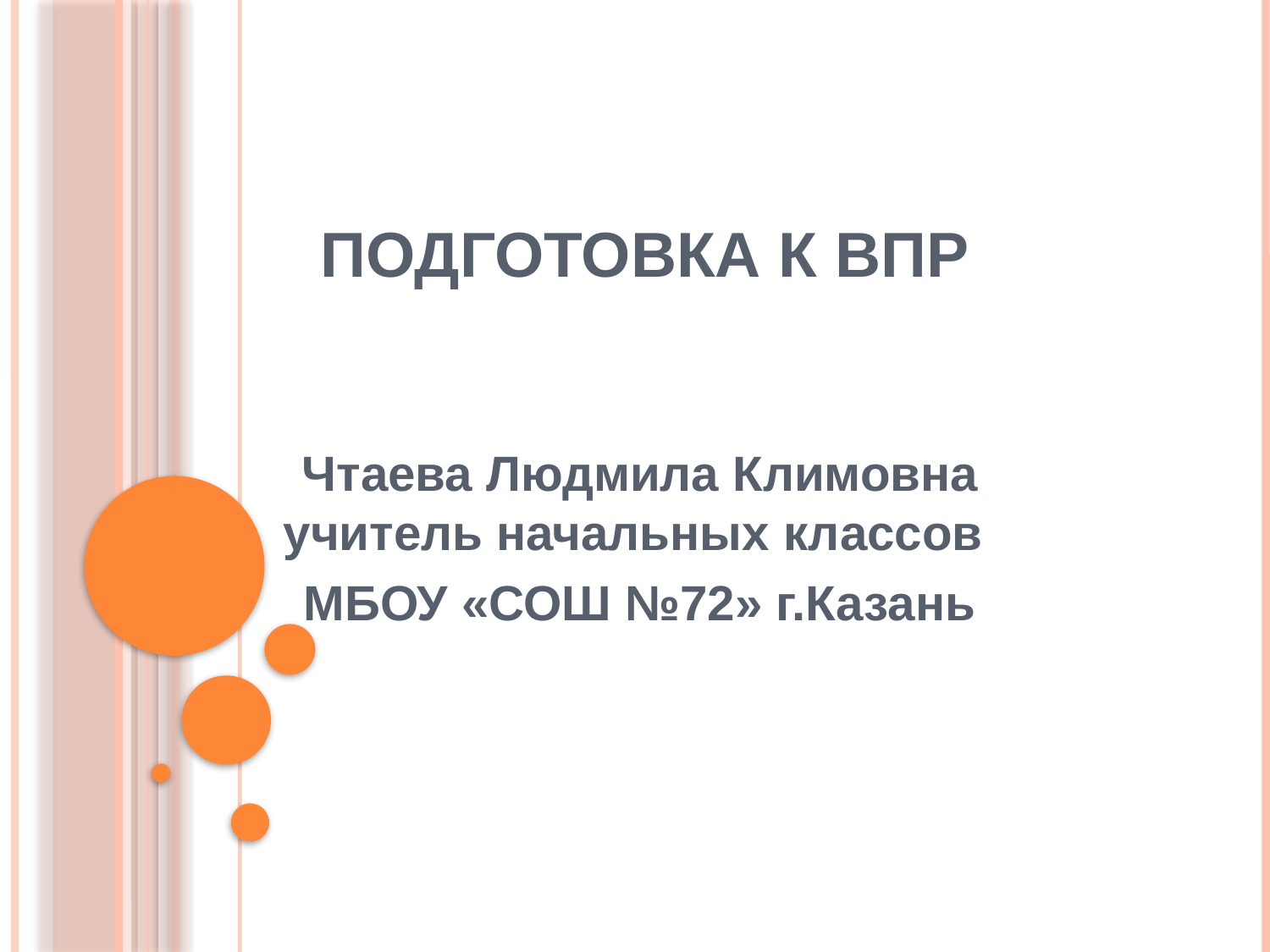

# Подготовка к ВПР
Чтаева Людмила Климовна
учитель начальных классов
МБОУ «СОШ №72» г.Казань